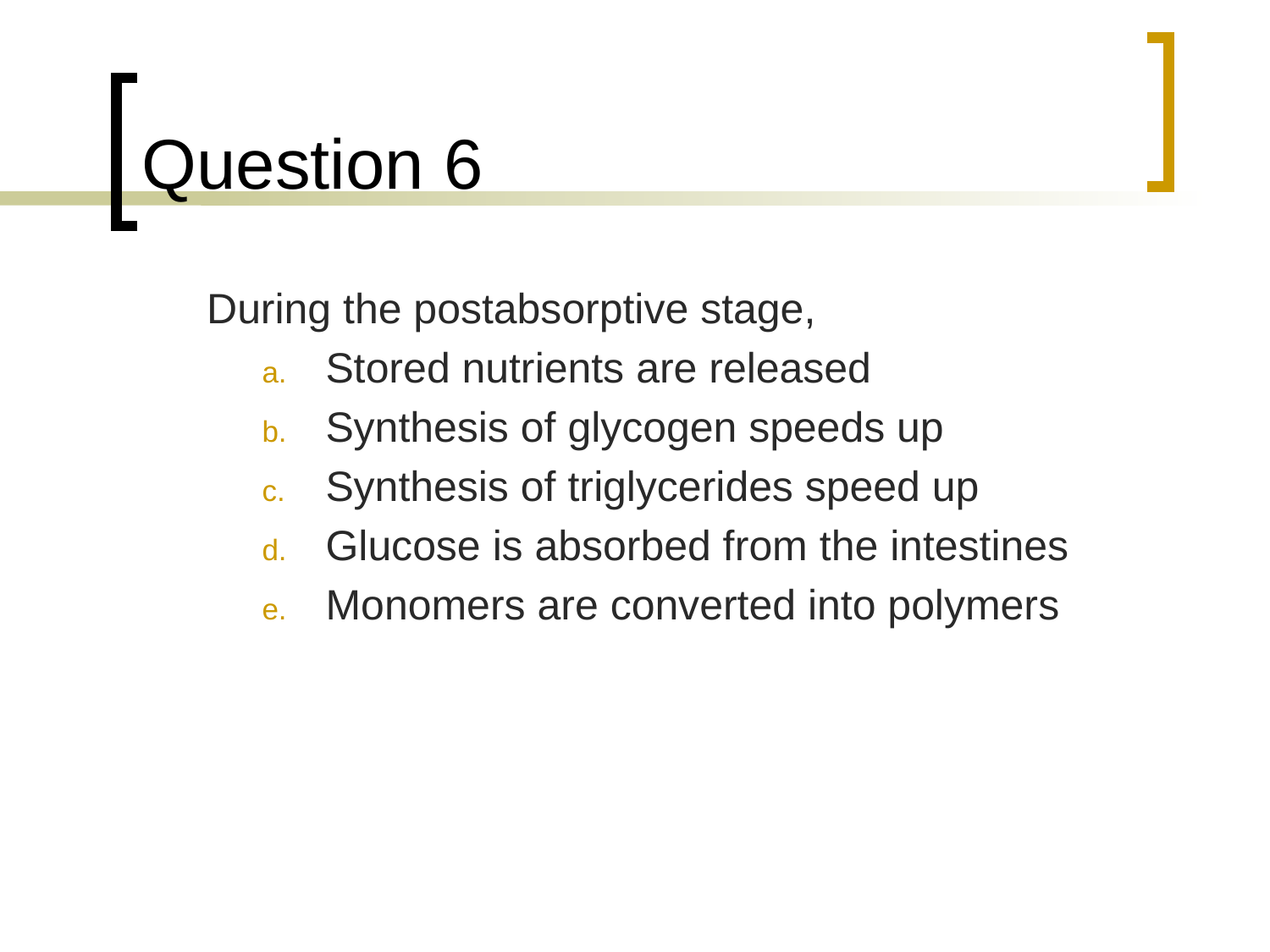

# Question 6
	During the postabsorptive stage,
Stored nutrients are released
Synthesis of glycogen speeds up
Synthesis of triglycerides speed up
Glucose is absorbed from the intestines
Monomers are converted into polymers